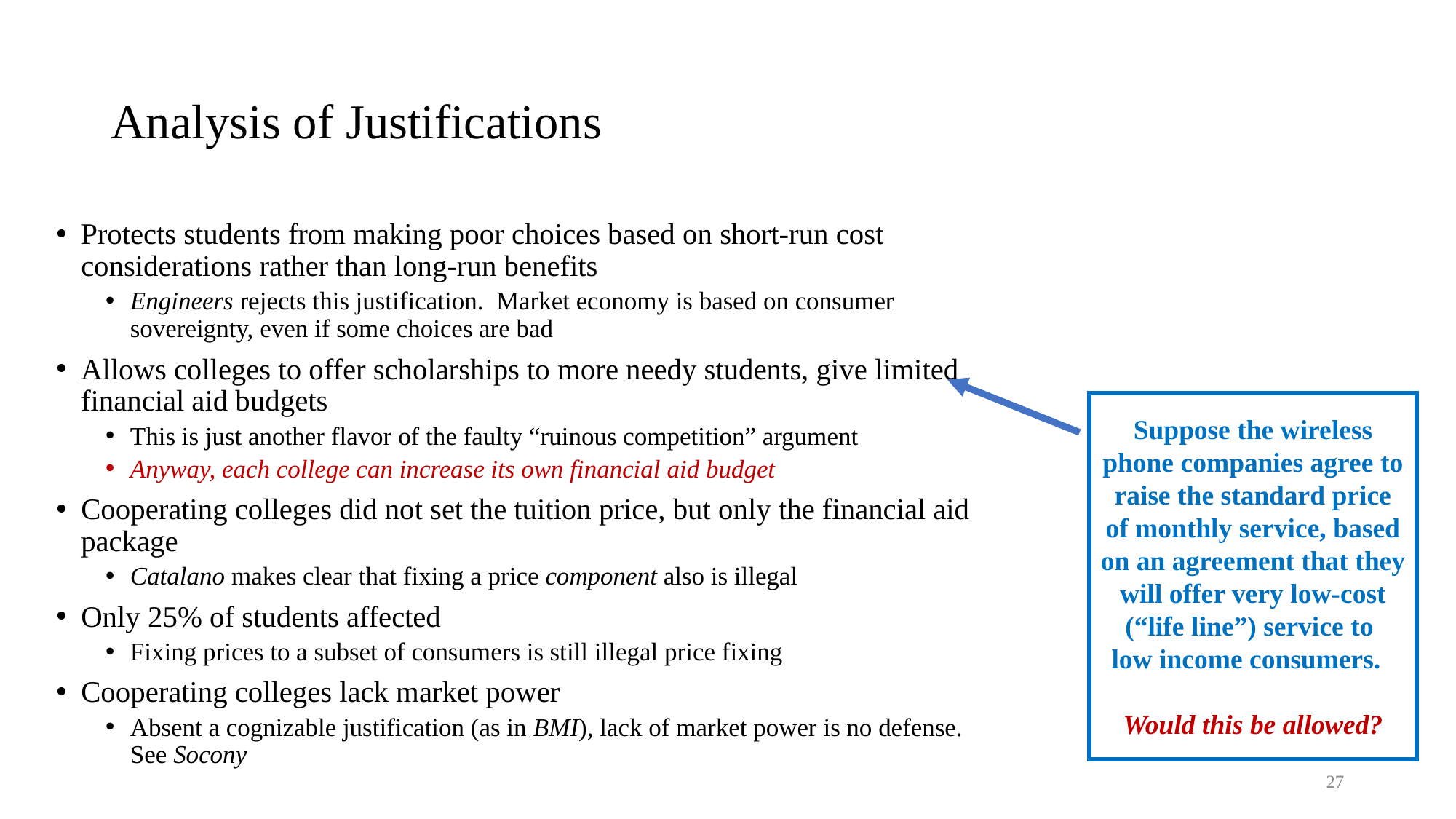

# Analysis of Justifications
Protects students from making poor choices based on short-run cost considerations rather than long-run benefits
Engineers rejects this justification.  Market economy is based on consumer sovereignty, even if some choices are bad
Allows colleges to offer scholarships to more needy students, give limited financial aid budgets
This is just another flavor of the faulty “ruinous competition” argument
Anyway, each college can increase its own financial aid budget
Cooperating colleges did not set the tuition price, but only the financial aid package
Catalano makes clear that fixing a price component also is illegal
Only 25% of students affected
Fixing prices to a subset of consumers is still illegal price fixing
Cooperating colleges lack market power
Absent a cognizable justification (as in BMI), lack of market power is no defense.  See Socony

Suppose the wireless phone companies agree to raise the standard price of monthly service, based on an agreement that they will offer very low-cost (“life line”) service to
low income consumers.
Would this be allowed?
27